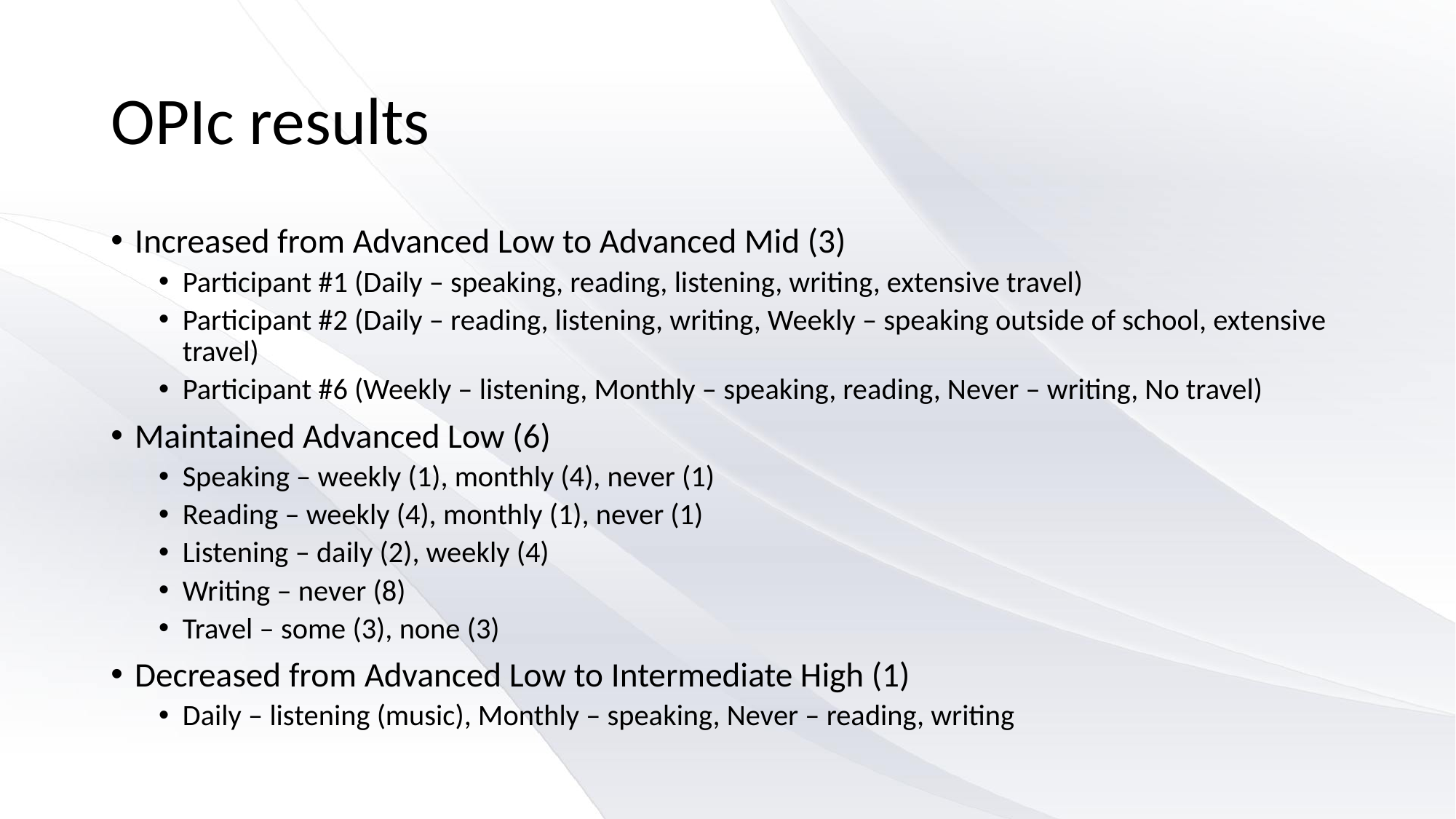

# OPIc results
Increased from Advanced Low to Advanced Mid (3)
Participant #1 (Daily – speaking, reading, listening, writing, extensive travel)
Participant #2 (Daily – reading, listening, writing, Weekly – speaking outside of school, extensive travel)
Participant #6 (Weekly – listening, Monthly – speaking, reading, Never – writing, No travel)
Maintained Advanced Low (6)
Speaking – weekly (1), monthly (4), never (1)
Reading – weekly (4), monthly (1), never (1)
Listening – daily (2), weekly (4)
Writing – never (8)
Travel – some (3), none (3)
Decreased from Advanced Low to Intermediate High (1)
Daily – listening (music), Monthly – speaking, Never – reading, writing